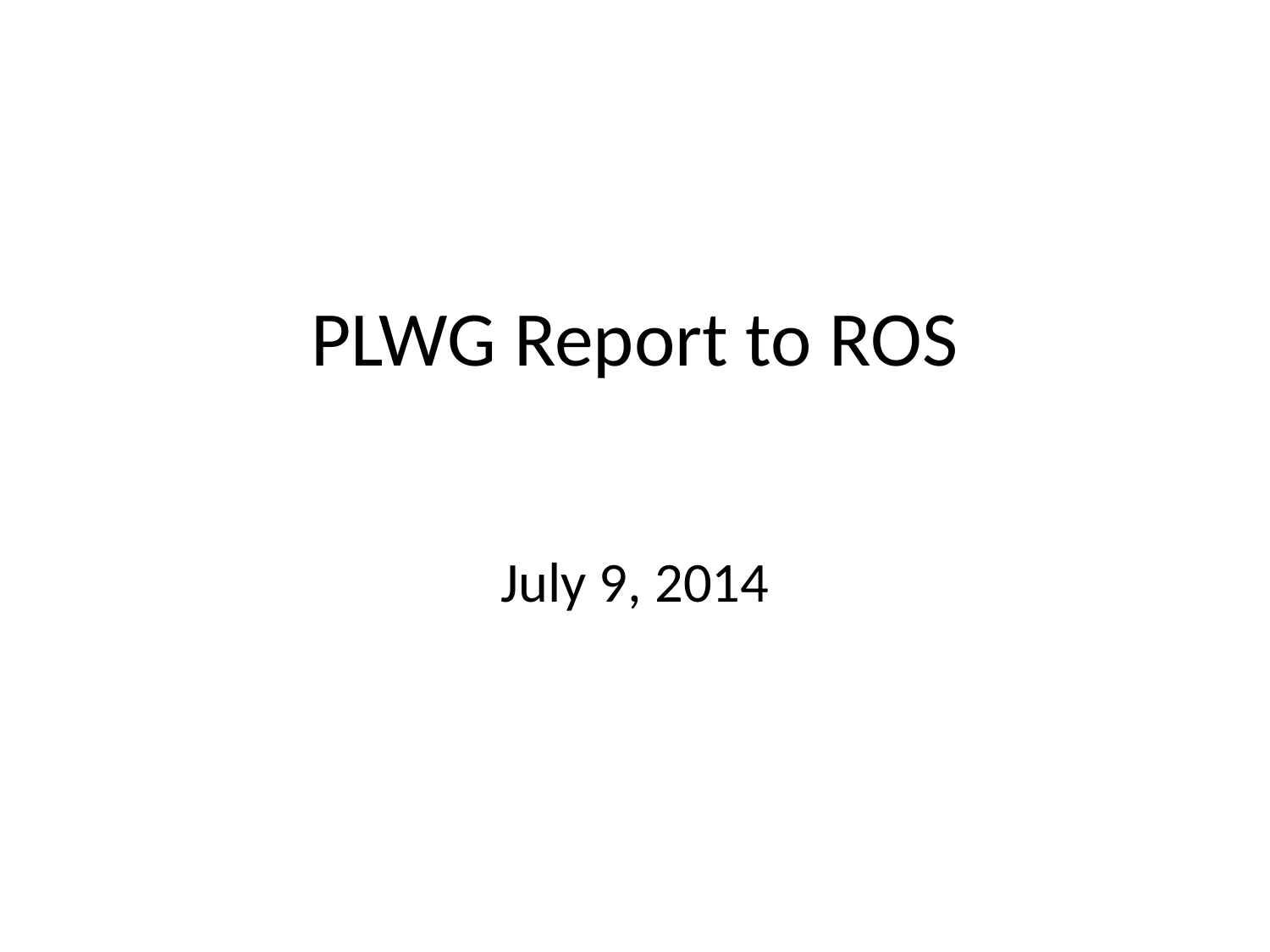

# PLWG Report to ROS
July 9, 2014